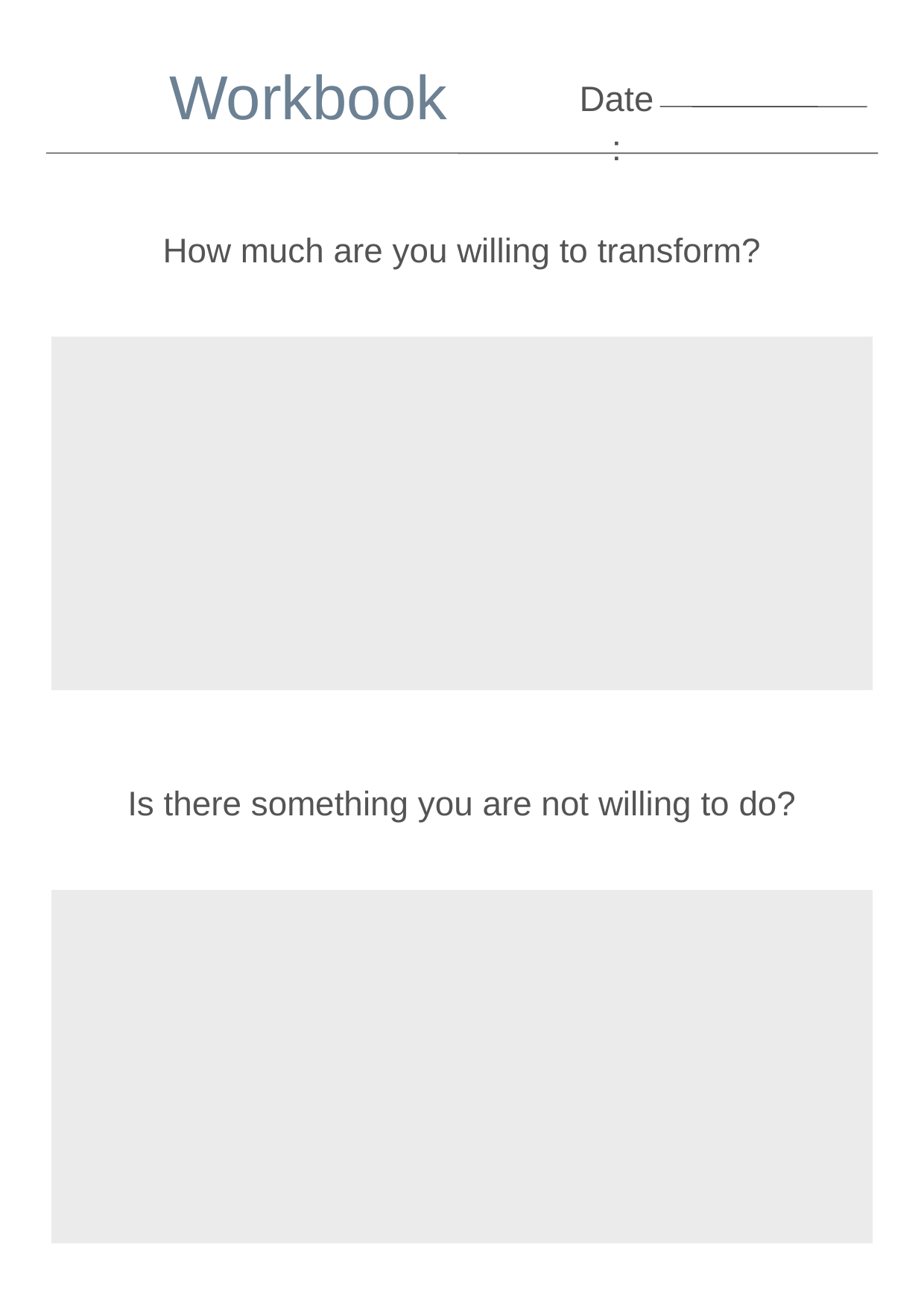

Workbook
Date:

How much are you willing to transform?

Is there something you are not willing to do?